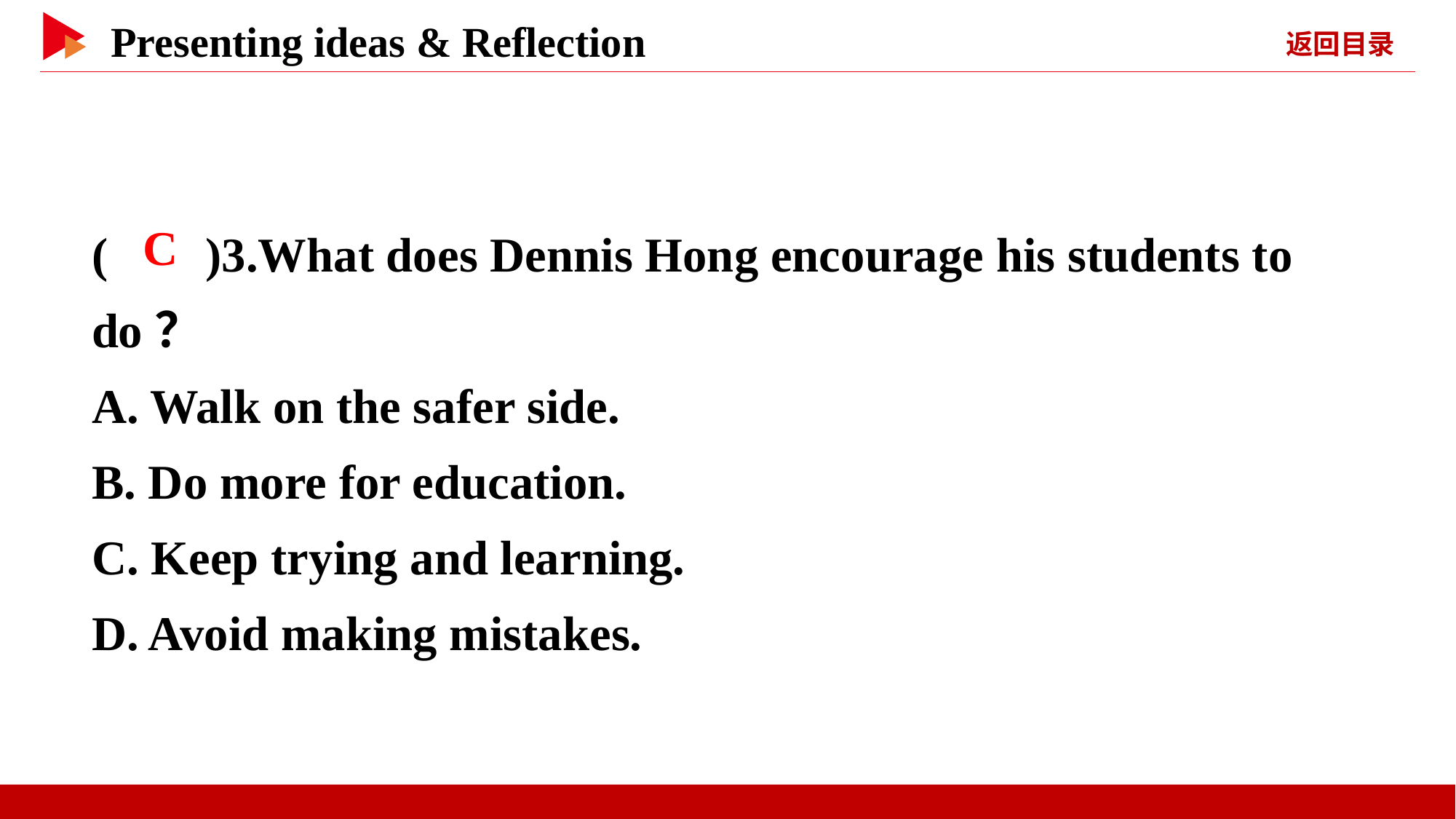

(        )3.What does Dennis Hong encourage his students to do？
A. Walk on the safer side.
B. Do more for education.
C. Keep trying and learning.
D. Avoid making mistakes.
   C